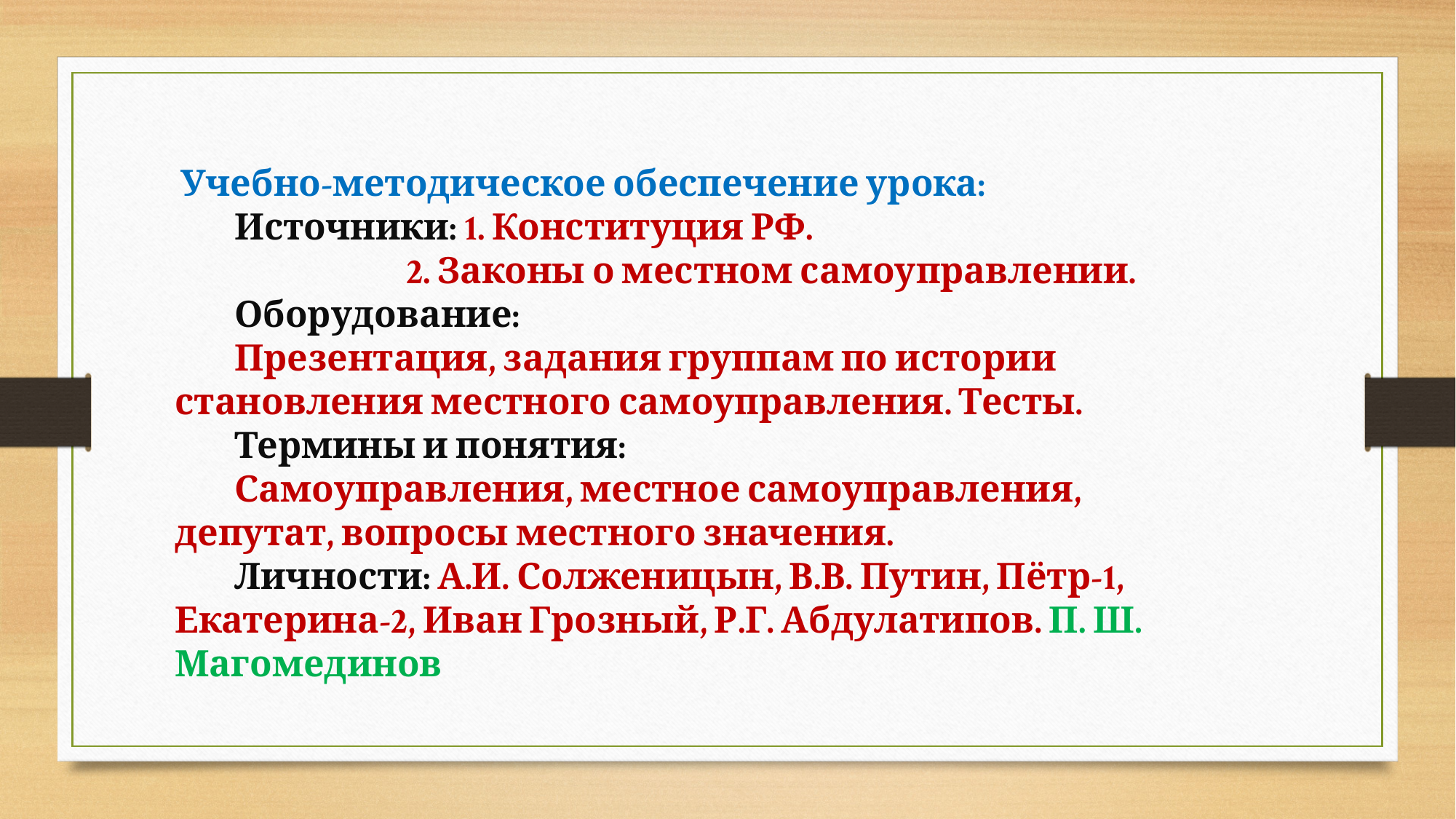

Учебно-методическое обеспечение урока:
        Источники: 1. Конституция РФ.
                               2. Законы о местном самоуправлении.
        Оборудование:
        Презентация, задания группам по истории становления местного самоуправления. Тесты.
        Термины и понятия:
        Самоуправления, местное самоуправления, депутат, вопросы местного значения.
        Личности: А.И. Солженицын, В.В. Путин, Пётр-1, Екатерина-2, Иван Грозный, Р.Г. Абдулатипов. П. Ш. Магомединов